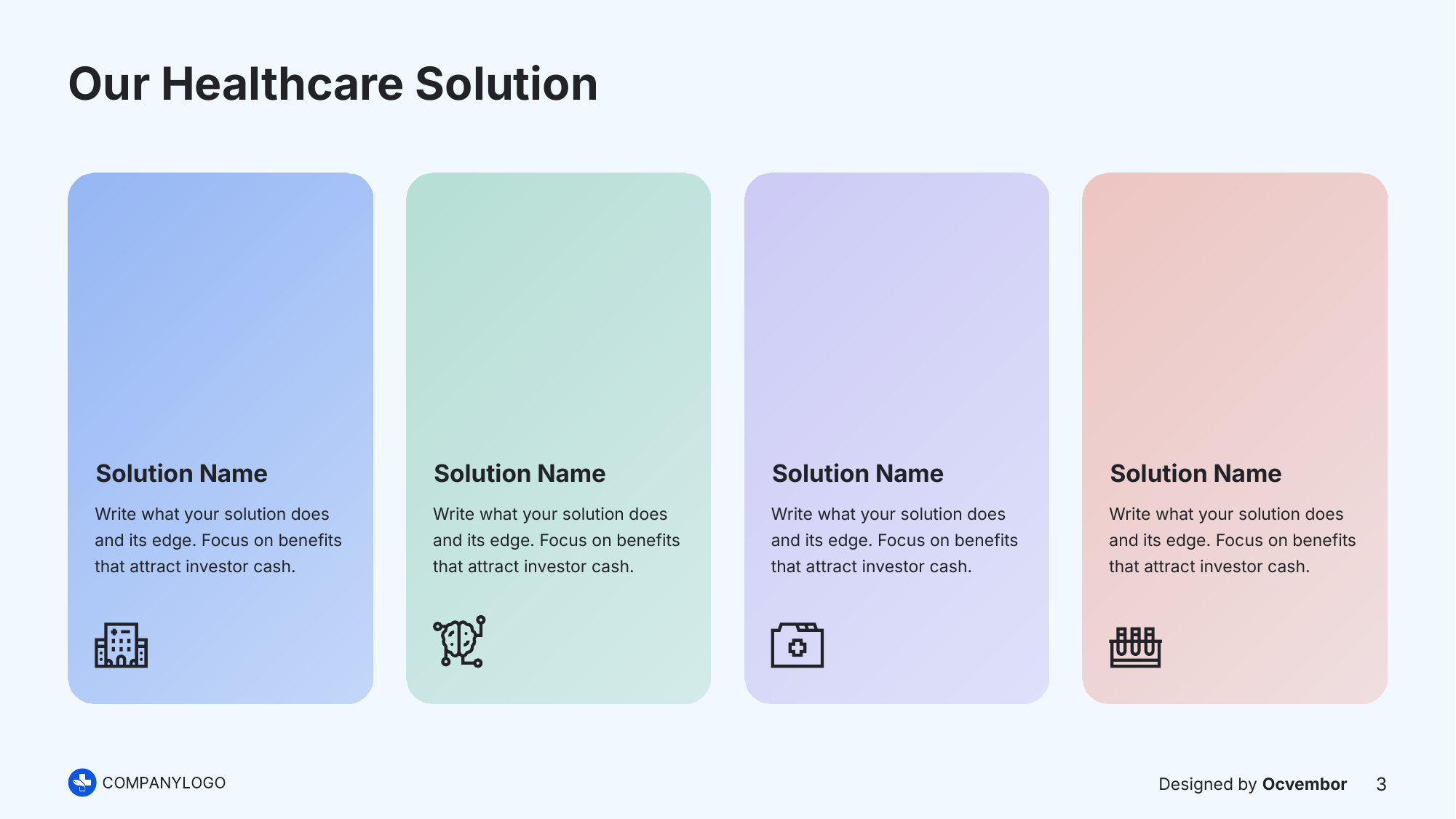

# Our Healthcare Solution

Solution Name
Solution Name
Solution Name
Solution Name
Write what your solution does and its edge. Focus on benefits that attract investor cash.
Write what your solution does and its edge. Focus on benefits that attract investor cash.
Write what your solution does and its edge. Focus on benefits that attract investor cash.
Write what your solution does and its edge. Focus on benefits that attract investor cash.